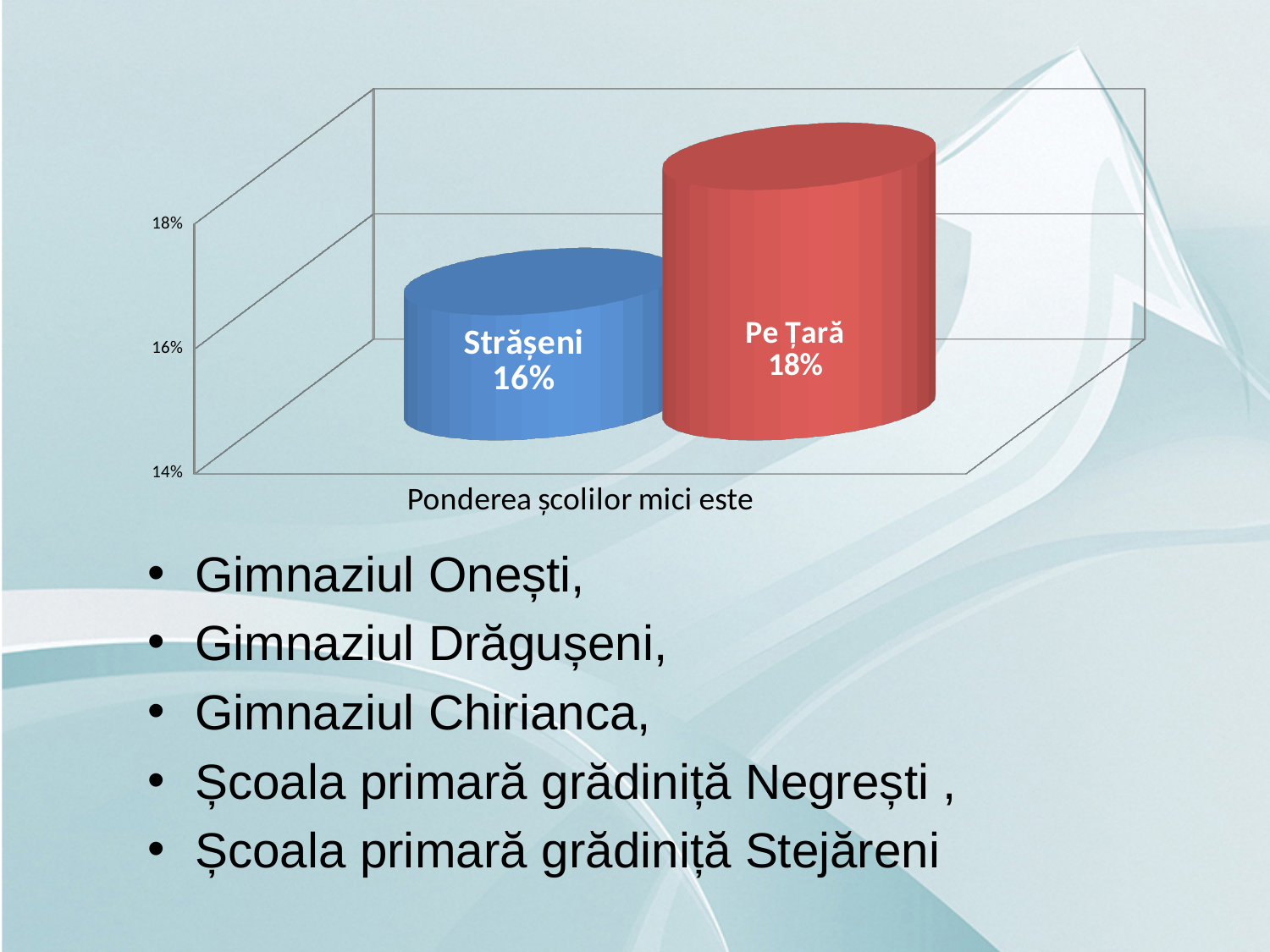

[unsupported chart]

Gimnaziul Onești,
Gimnaziul Drăgușeni,
Gimnaziul Chirianca,
Școala primară grădiniță Negrești ,
Școala primară grădiniță Stejăreni